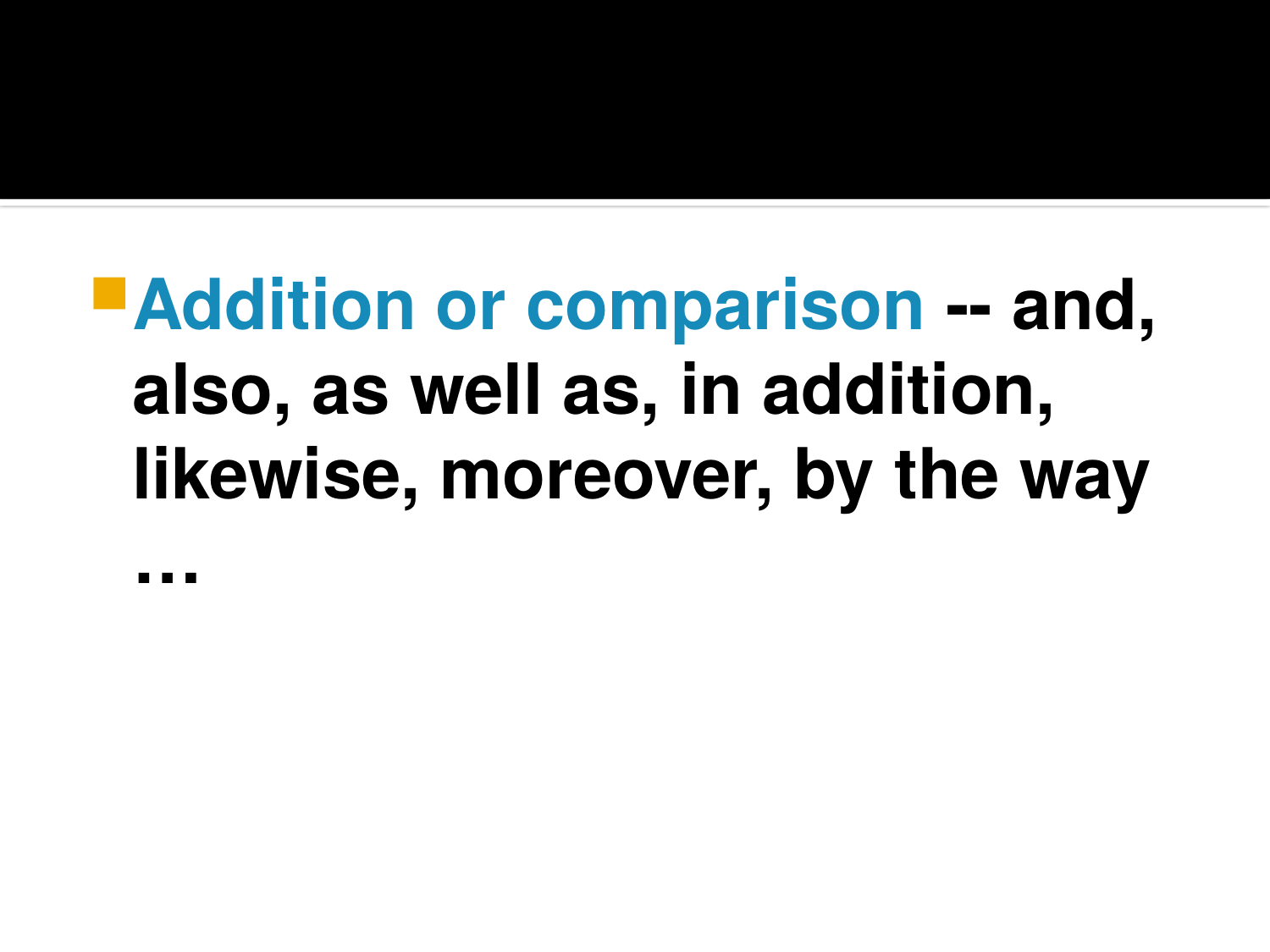

#
Addition or comparison -- and, also, as well as, in addition, likewise, moreover, by the way …